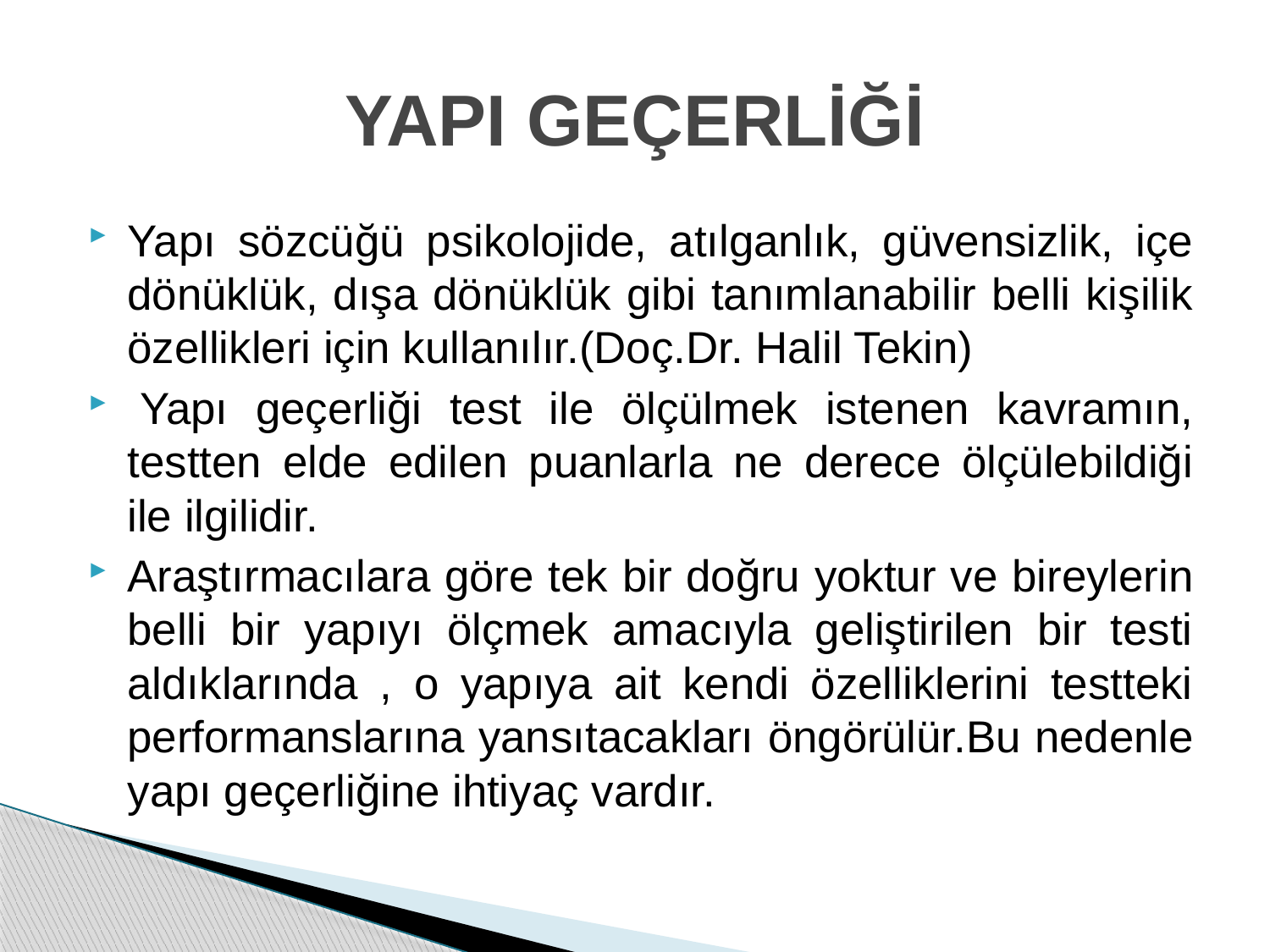

# YAPI GEÇERLİĞİ
Yapı sözcüğü psikolojide, atılganlık, güvensizlik, içe dönüklük, dışa dönüklük gibi tanımlanabilir belli kişilik özellikleri için kullanılır.(Doç.Dr. Halil Tekin)
 Yapı geçerliği test ile ölçülmek istenen kavramın, testten elde edilen puanlarla ne derece ölçülebildiği ile ilgilidir.
Araştırmacılara göre tek bir doğru yoktur ve bireylerin belli bir yapıyı ölçmek amacıyla geliştirilen bir testi aldıklarında , o yapıya ait kendi özelliklerini testteki performanslarına yansıtacakları öngörülür.Bu nedenle yapı geçerliğine ihtiyaç vardır.